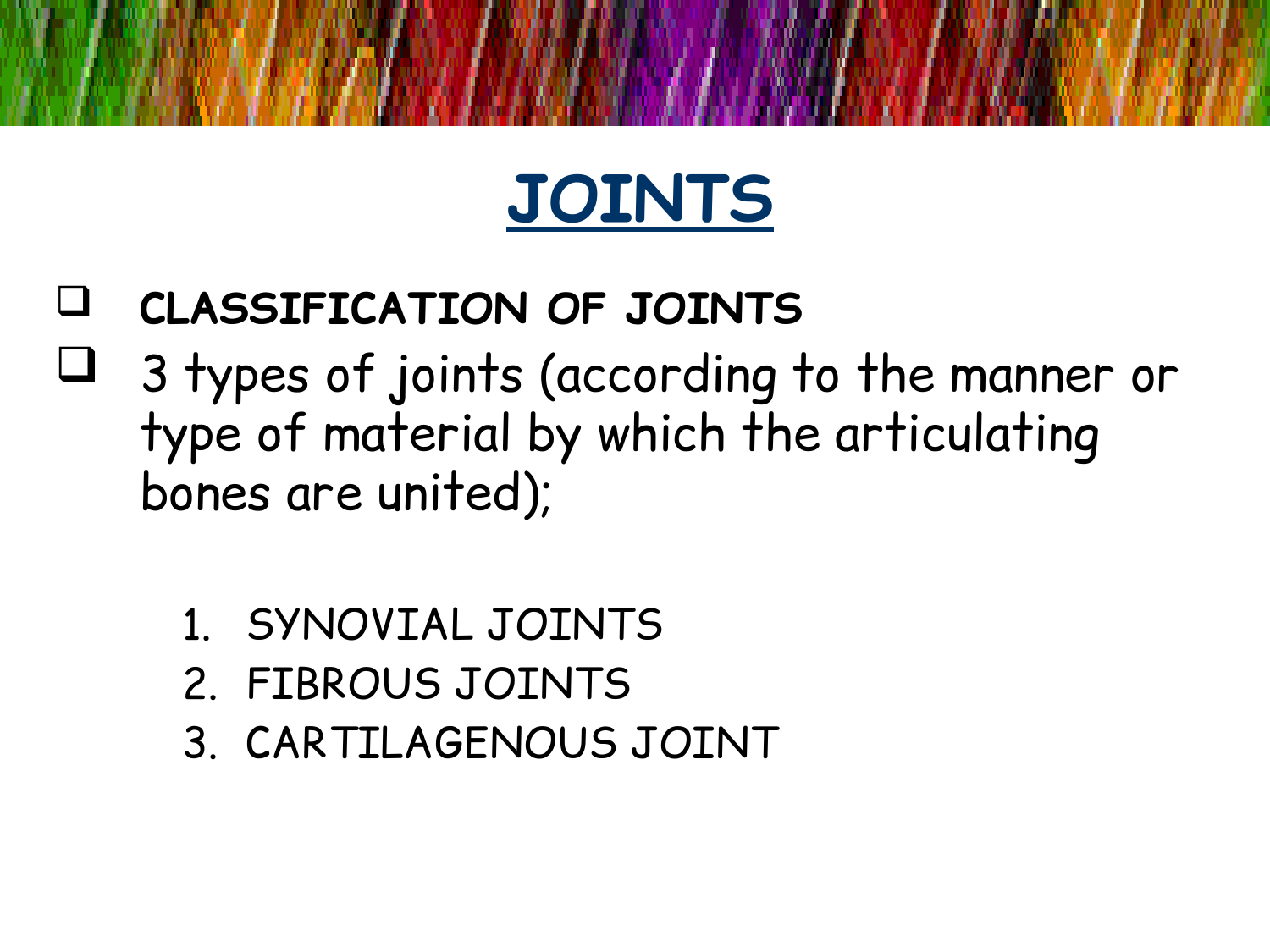

# JOINTS
CLASSIFICATION OF JOINTS
3 types of joints (according to the manner or type of material by which the articulating bones are united);

SYNOVIAL JOINTS
FIBROUS JOINTS
CARTILAGENOUS JOINT